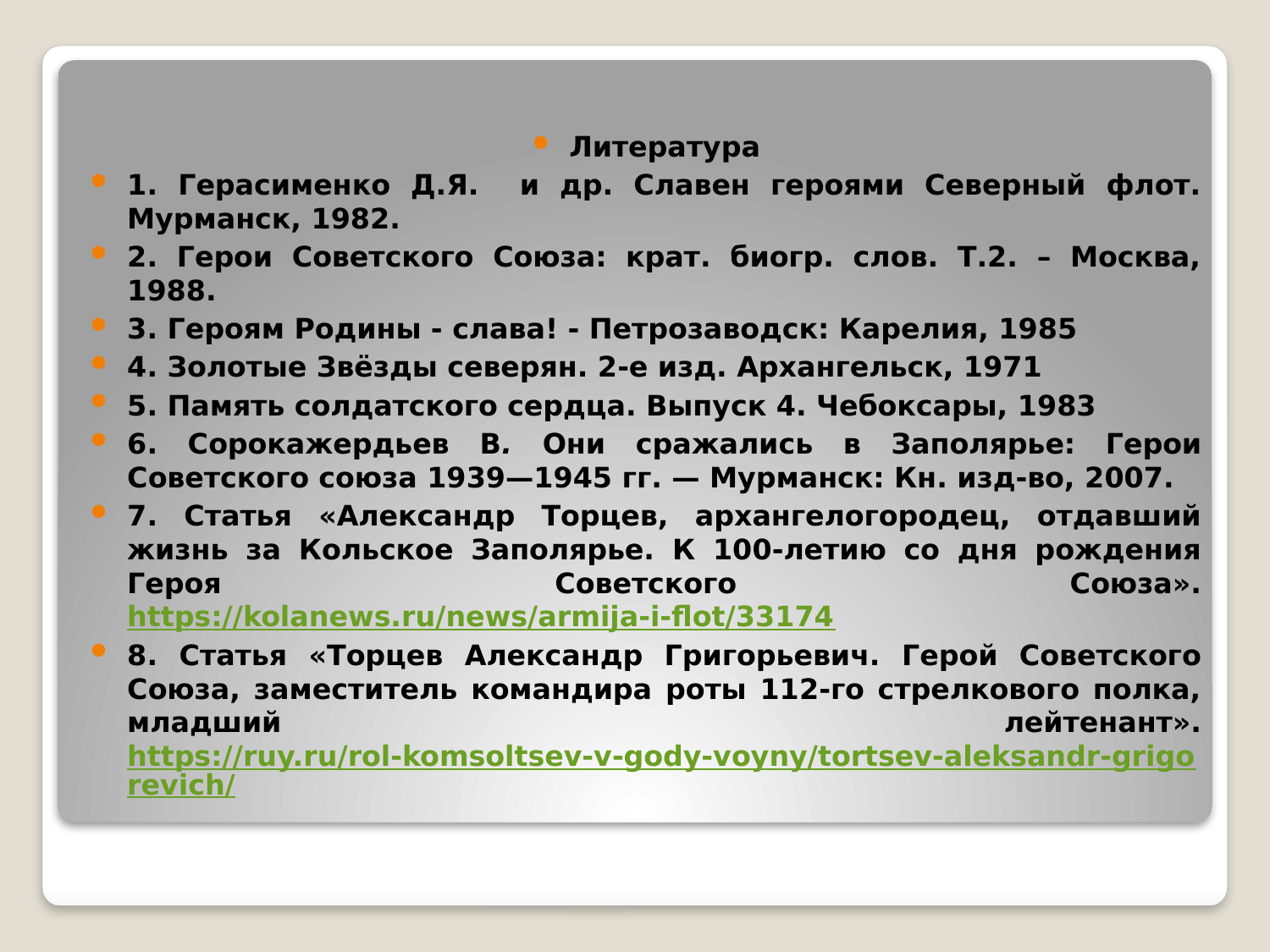

Литература
1. Герасименко Д.Я.  и др. Славен героями Северный флот. Мурманск, 1982.
2. Герои Советского Союза: крат. биогр. слов. Т.2. – Москва, 1988.
3. Героям Родины - слава! - Петрозаводск: Карелия, 1985
4. Золотые Звёзды северян. 2-е изд. Архангельск, 1971
5. Память солдатского сердца. Выпуск 4. Чебоксары, 1983
6. Сорокажердьев В. Они сражались в Заполярье: Герои Советского союза 1939—1945 гг. — Мурманск: Кн. изд-во, 2007.
7. Статья «Александр Торцев, архангелогородец, отдавший жизнь за Кольское Заполярье. К 100-летию со дня рождения Героя Советского Союза». https://kolanews.ru/news/armija-i-flot/33174
8. Статья «Торцев Александр Григорьевич. Герой Советского Союза, заместитель командира роты 112-го стрелкового полка, младший лейтенант». https://ruy.ru/rol-komsoltsev-v-gody-voyny/tortsev-aleksandr-grigorevich/